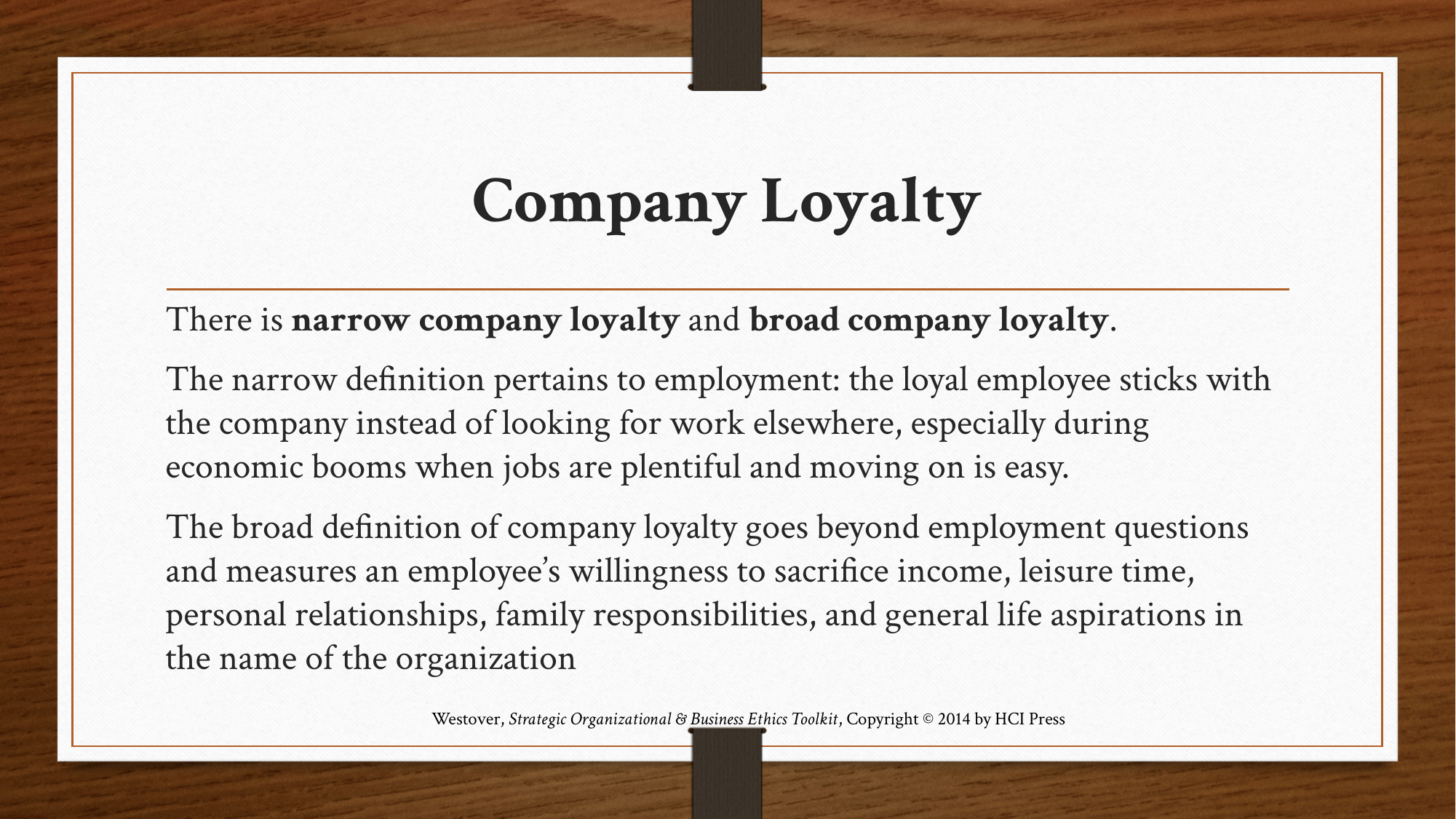

# Company Loyalty
There is narrow company loyalty and broad company loyalty.
The narrow definition pertains to employment: the loyal employee sticks with the company instead of looking for work elsewhere, especially during economic booms when jobs are plentiful and moving on is easy.
The broad definition of company loyalty goes beyond employment questions and measures an employee’s willingness to sacrifice income, leisure time, personal relationships, family responsibilities, and general life aspirations in the name of the organization
Westover, Strategic Organizational & Business Ethics Toolkit, Copyright © 2014 by HCI Press